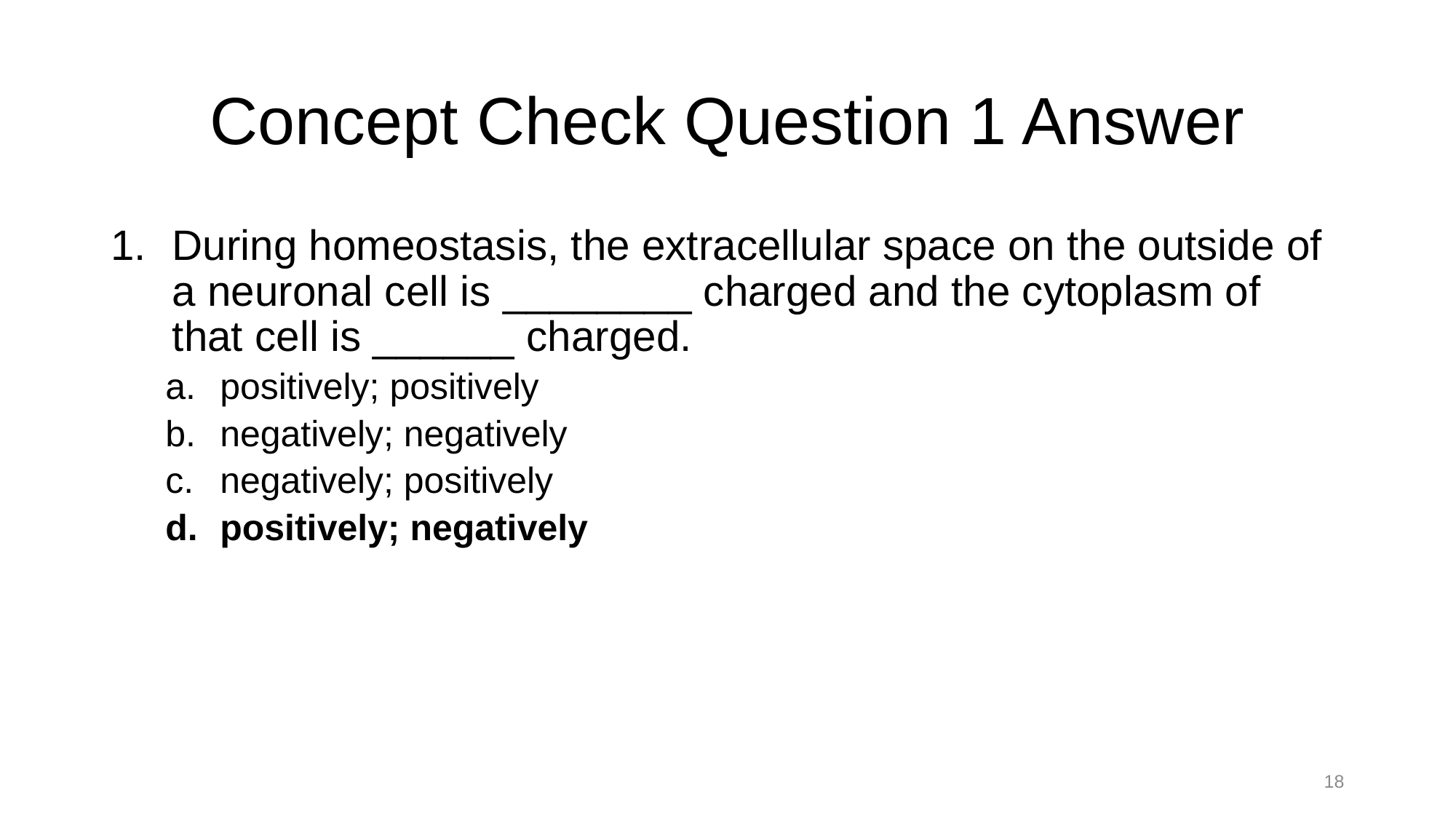

# Concept Check Question 1 Answer
During homeostasis, the extracellular space on the outside of a neuronal cell is ________ charged and the cytoplasm of that cell is ______ charged.
positively; positively
negatively; negatively
negatively; positively
positively; negatively

18